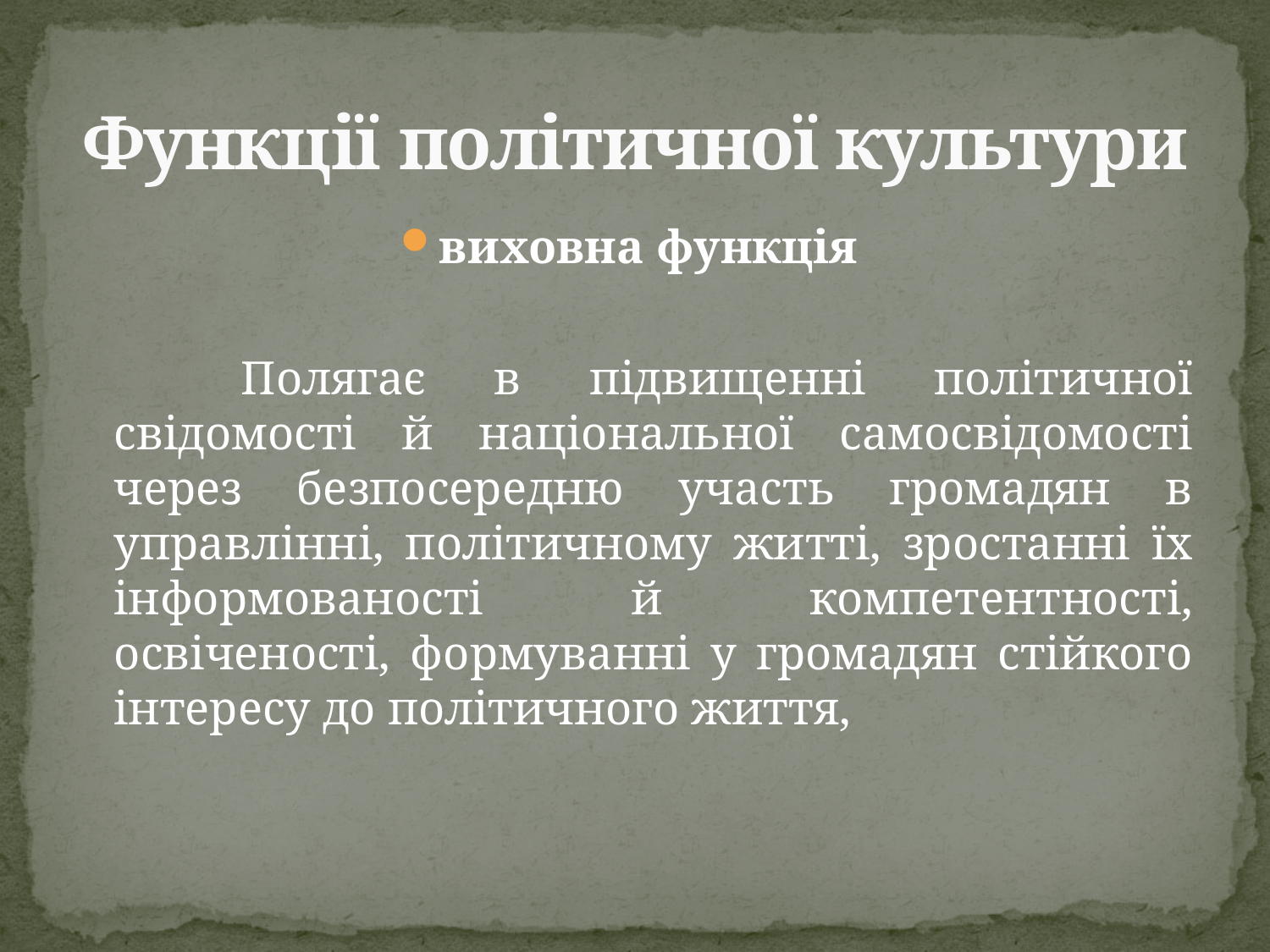

# Функції політичної культури
виховна функція

		Полягає в підвищенні політичної свідомості й національної самосвідомості через безпосередню участь громадян в управлінні, політичному житті, зростанні їх інформованості й компетентності, освіченості, формуванні у громадян стійкого інтересу до політичного життя,